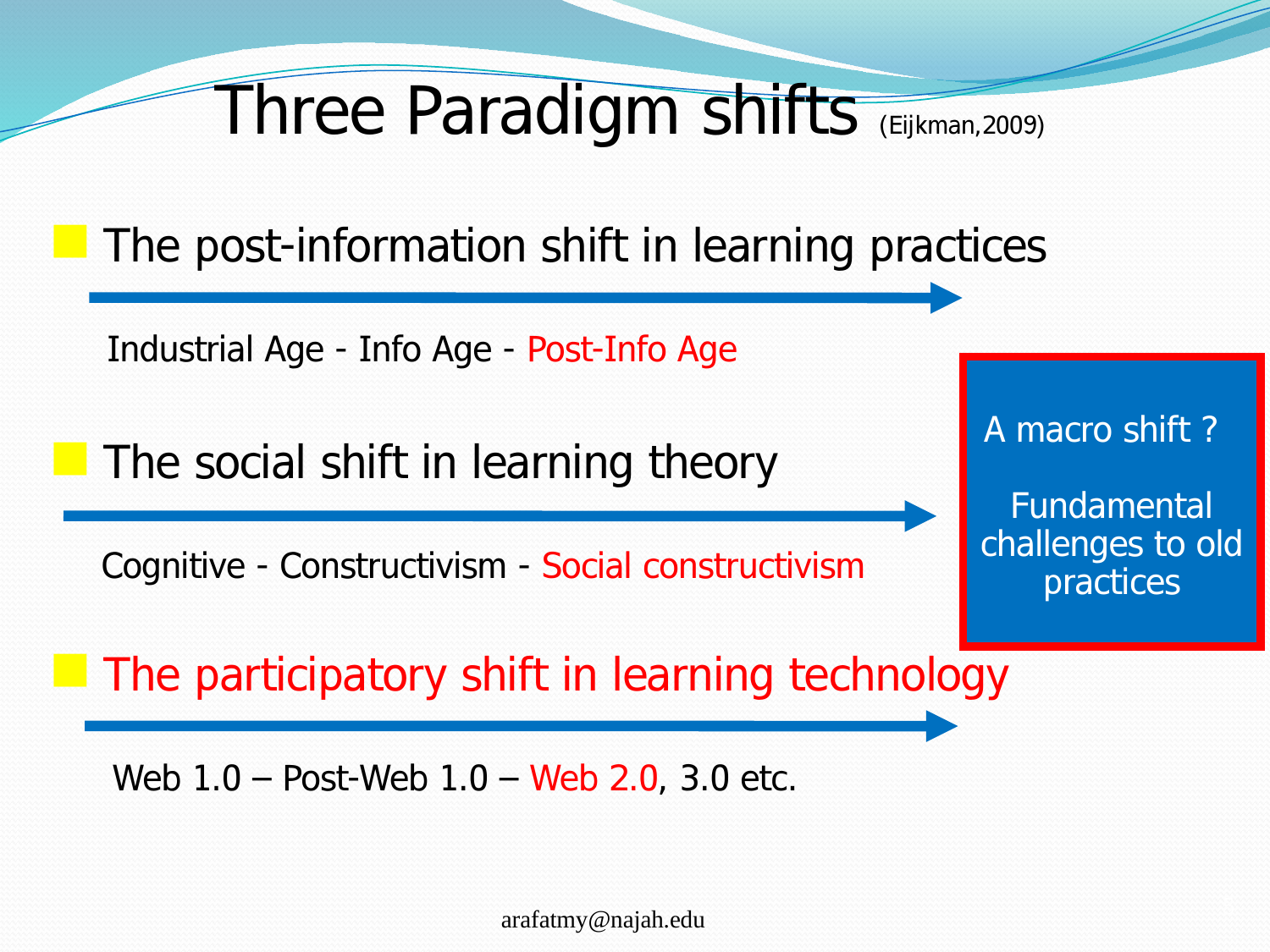

Three Paradigm shifts (Eijkman,2009)
The post-information shift in learning practices

     Industrial Age - Info Age - Post-Info Age

The social shift in learning theory

    Cognitive - Constructivism - Social constructivism

The participatory shift in learning technology

     Web 1.0 – Post-Web 1.0 – Web 2.0, 3.0 etc.

A macro shift ?

Fundamental challenges to old practices

arafatmy@najah.edu
5